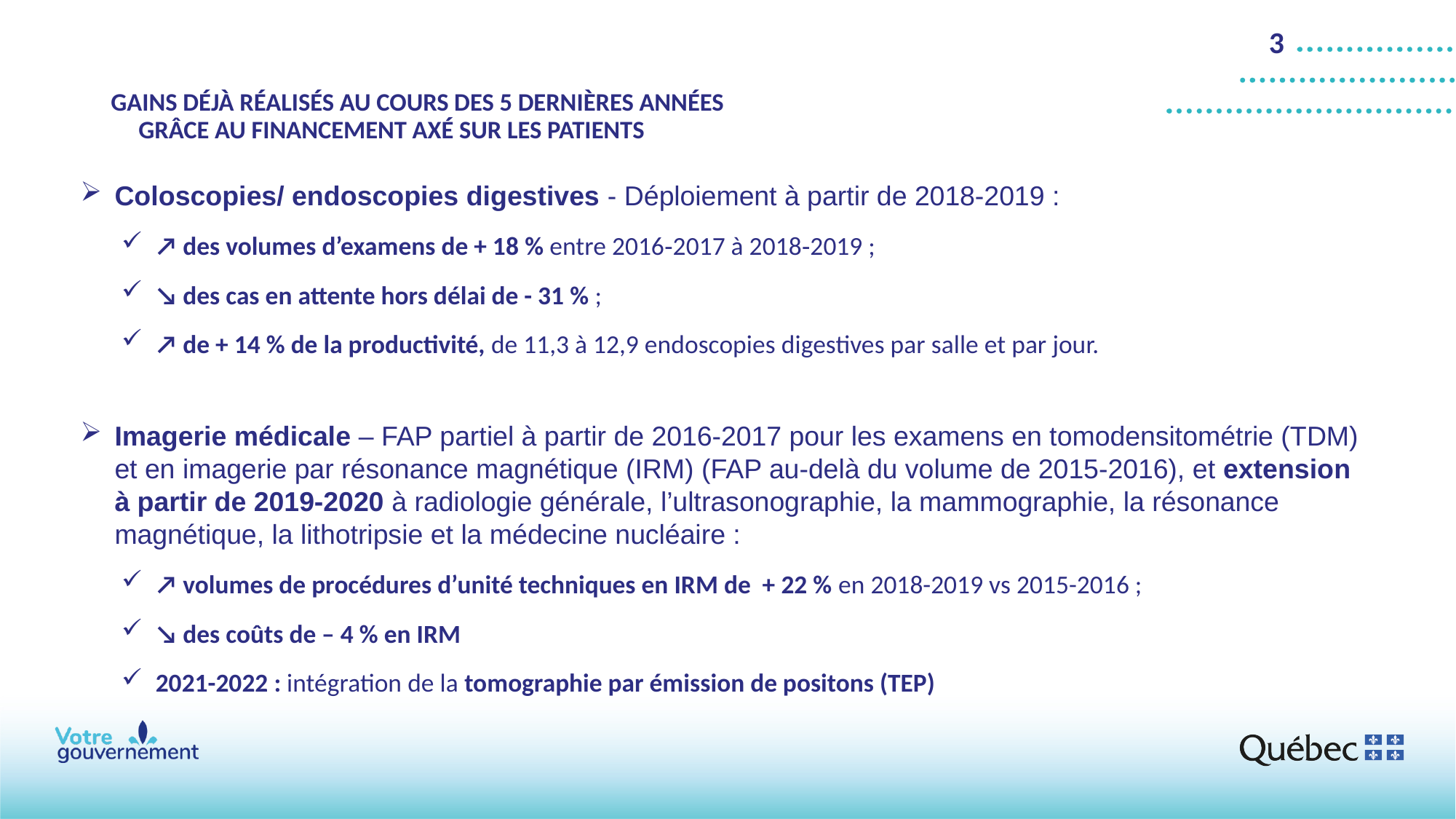

3
# Gains déjà réalisés au cours des 5 dernières années grâce au financement axé sur les patients
Coloscopies/ endoscopies digestives - Déploiement à partir de 2018-2019 :
↗ des volumes d’examens de + 18 % entre 2016‑2017 à 2018‑2019 ;
↘ des cas en attente hors délai de - 31 % ;
↗ de + 14 % de la productivité, de 11,3 à 12,9 endoscopies digestives par salle et par jour.

Imagerie médicale – FAP partiel à partir de 2016-2017 pour les examens en tomodensitométrie (TDM) et en imagerie par résonance magnétique (IRM) (FAP au-delà du volume de 2015‑2016), et extension à partir de 2019-2020 à radiologie générale, l’ultrasonographie, la mammographie, la résonance magnétique, la lithotripsie et la médecine nucléaire :
↗ volumes de procédures d’unité techniques en IRM de  + 22 % en 2018-2019 vs 2015-2016 ;
↘ des coûts de – 4 % en IRM
2021-2022 : intégration de la tomographie par émission de positons (TEP)